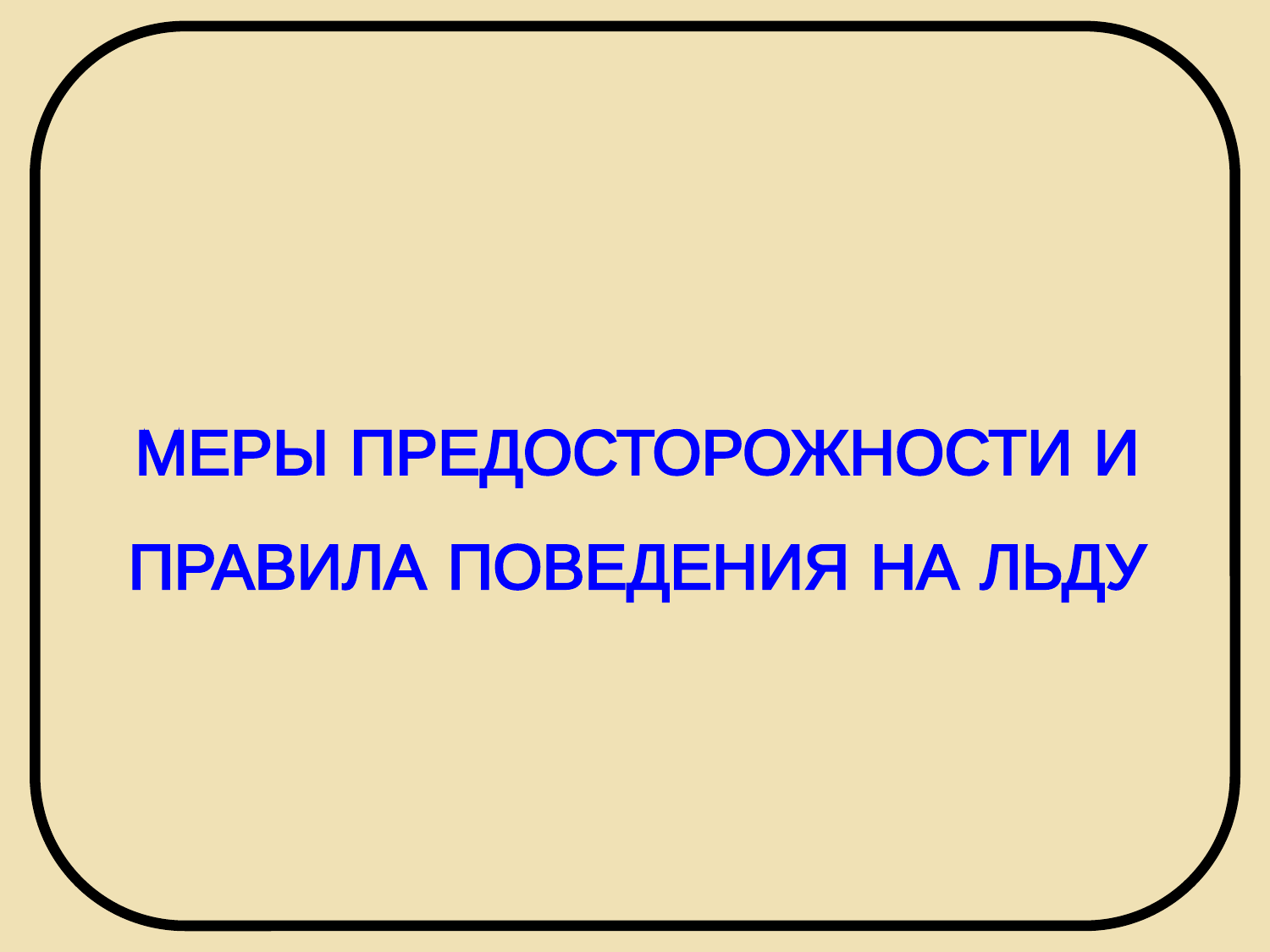

# МЕРЫ ПРЕДОСТОРОЖНОСТИ И ПРАВИЛА ПОВЕДЕНИЯ НА ЛЬДУ